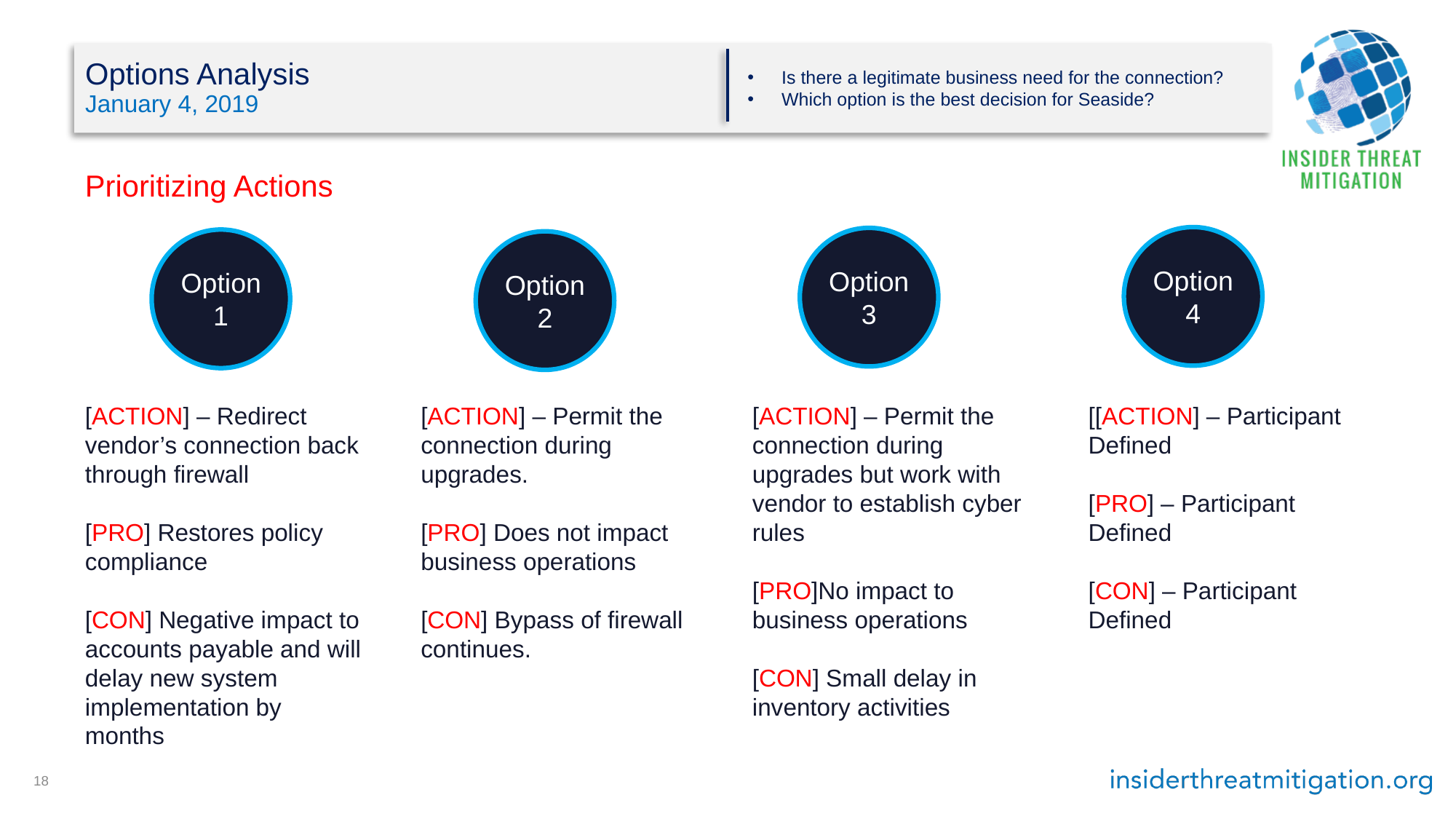

# Options Analysis January 4, 2019
Is there a legitimate business need for the connection?
Which option is the best decision for Seaside?
Prioritizing Actions
Option 4
Option 3
Option 1
Option 2
[ACTION] – Redirect vendor’s connection back through firewall

[PRO] Restores policy compliance

[CON] Negative impact to accounts payable and will delay new system implementation by months
[ACTION] – Permit the connection during upgrades.

[PRO] Does not impact business operations

[CON] Bypass of firewall continues.
[ACTION] – Permit the connection during upgrades but work with vendor to establish cyber rules

[PRO]No impact to business operations

[CON] Small delay in inventory activities
[[ACTION] – Participant Defined

[PRO] – Participant Defined

[CON] – Participant Defined
18